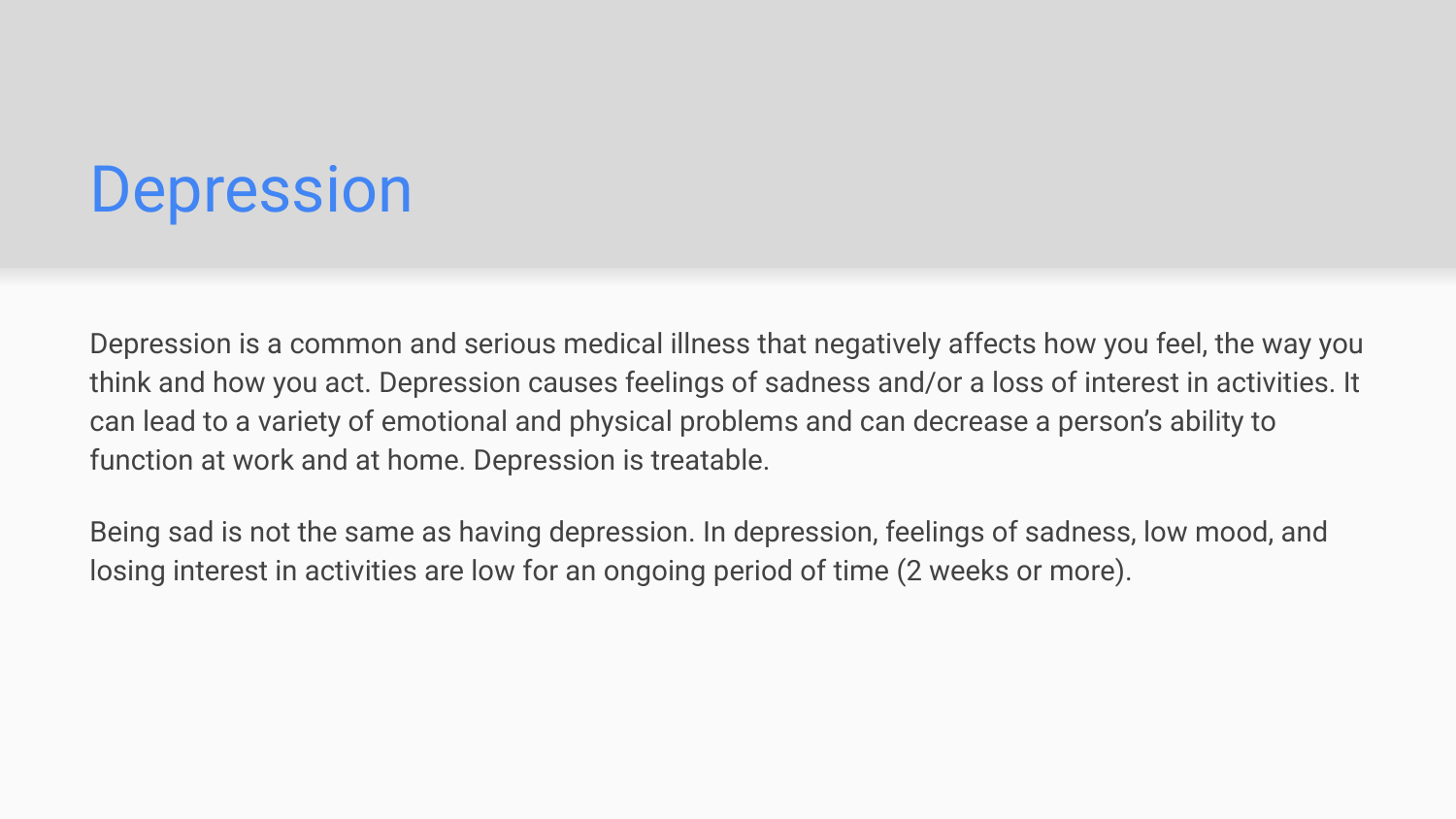

# Depression
Depression is a common and serious medical illness that negatively affects how you feel, the way you think and how you act. Depression causes feelings of sadness and/or a loss of interest in activities. It can lead to a variety of emotional and physical problems and can decrease a person’s ability to function at work and at home. Depression is treatable.
Being sad is not the same as having depression. In depression, feelings of sadness, low mood, and losing interest in activities are low for an ongoing period of time (2 weeks or more).